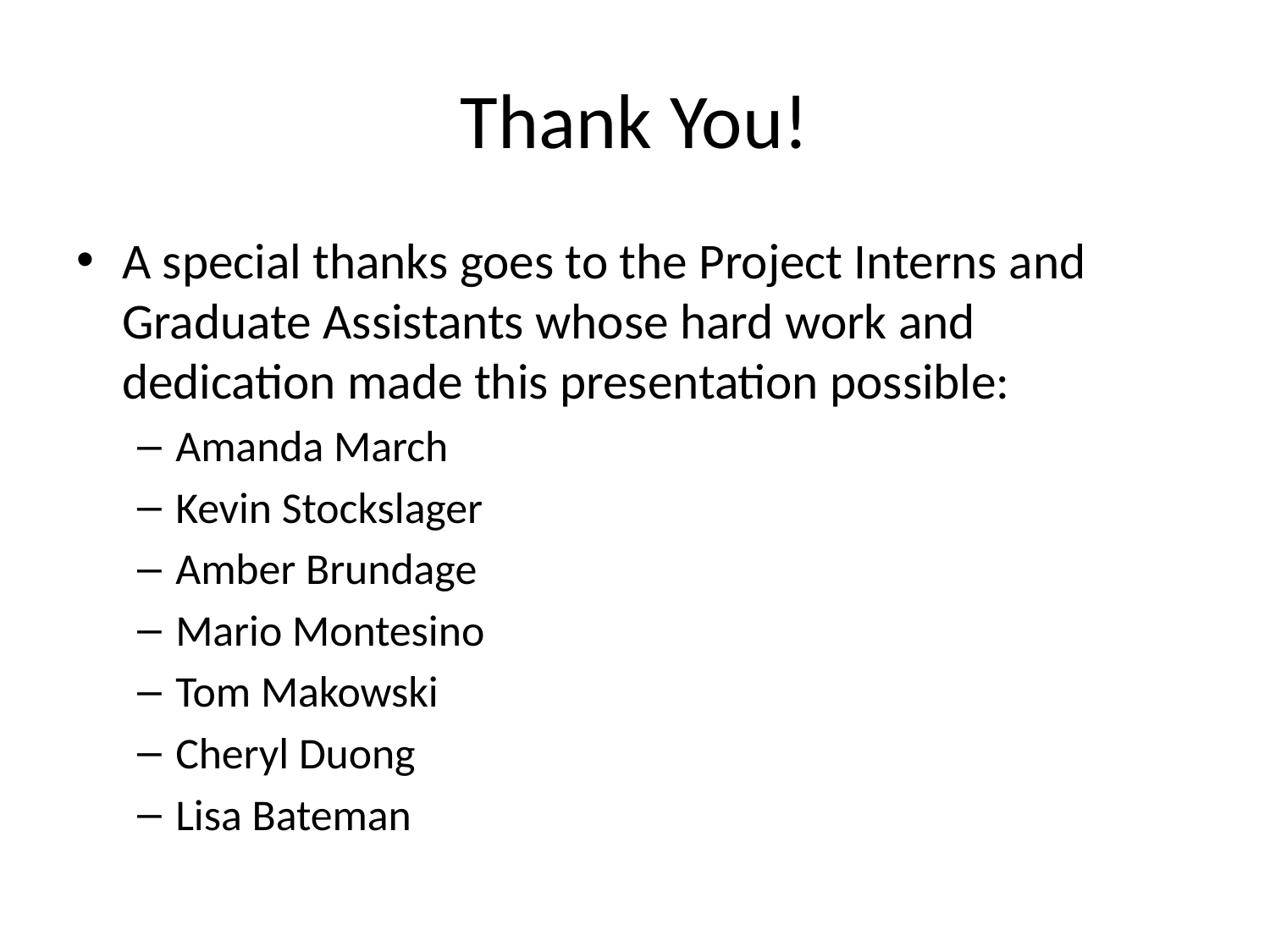

# Thank You!
A special thanks goes to the Project Interns and Graduate Assistants whose hard work and dedication made this presentation possible:
Amanda March
Kevin Stockslager
Amber Brundage
Mario Montesino
Tom Makowski
Cheryl Duong
Lisa Bateman